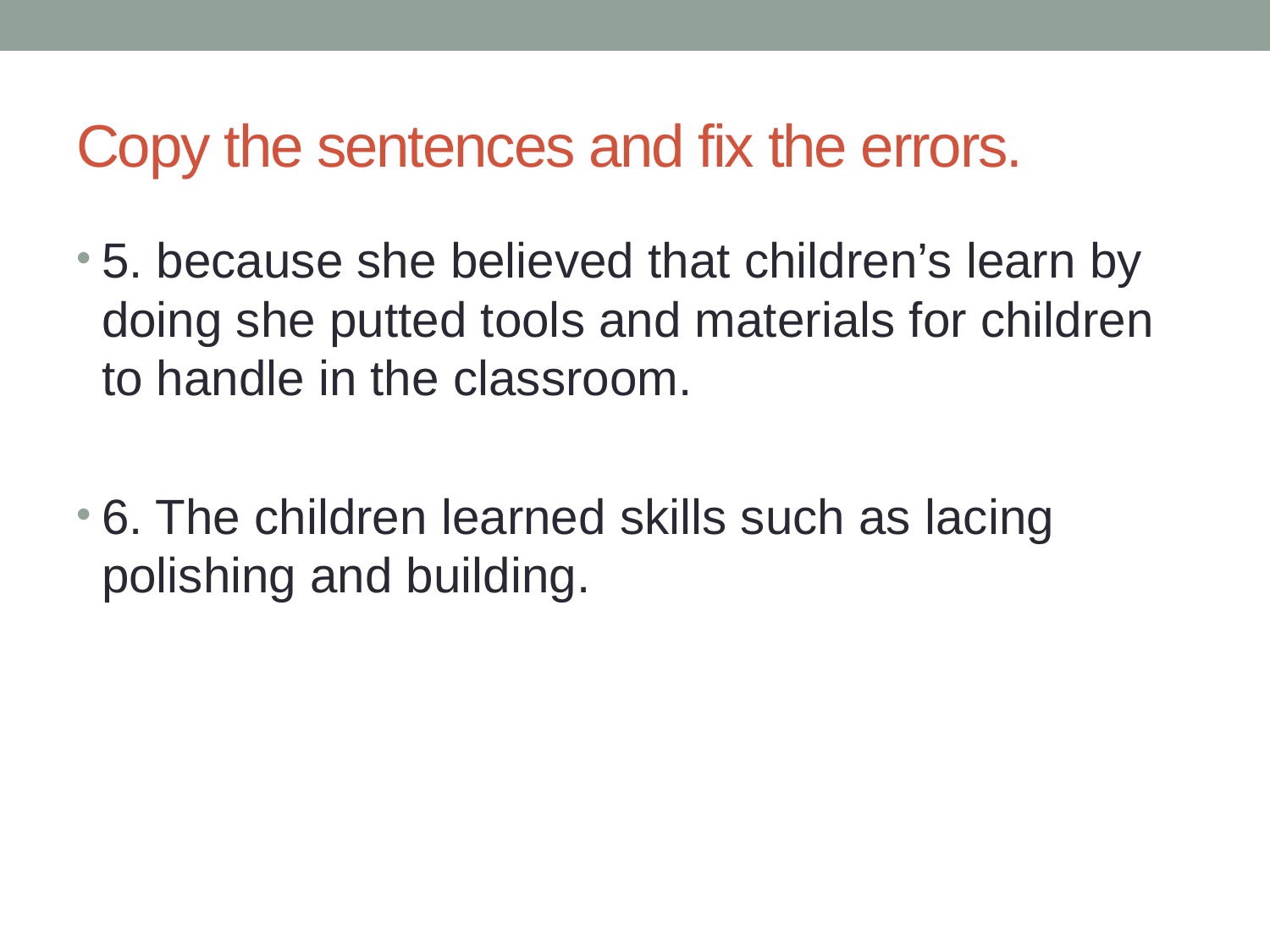

# Copy the sentences and fix the errors.
5. because she believed that children’s learn by doing she putted tools and materials for children to handle in the classroom.

6. The children learned skills such as lacing polishing and building.